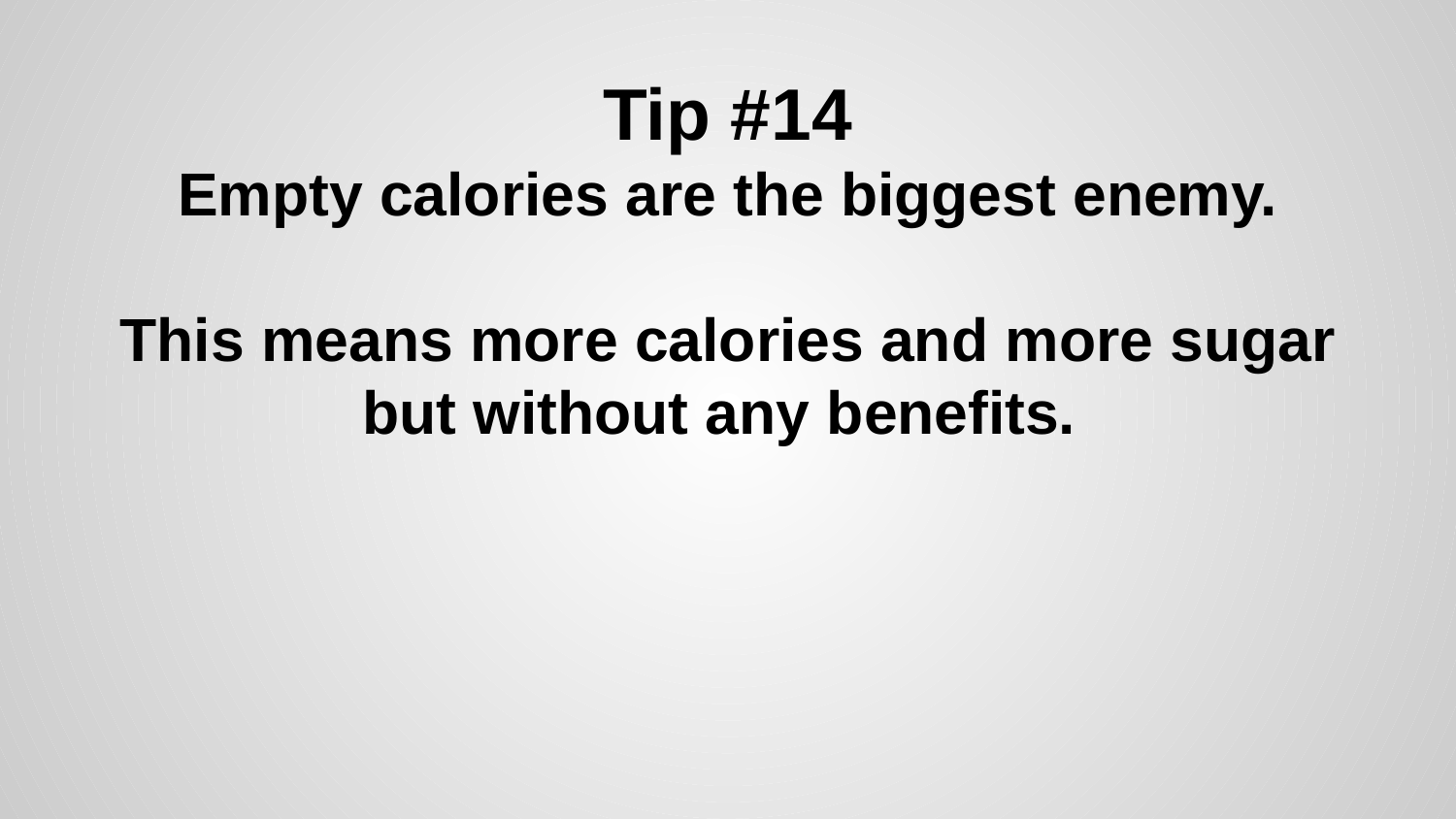

# Tip #14

Empty calories are the biggest enemy.

This means more calories and more sugar but without any benefits.